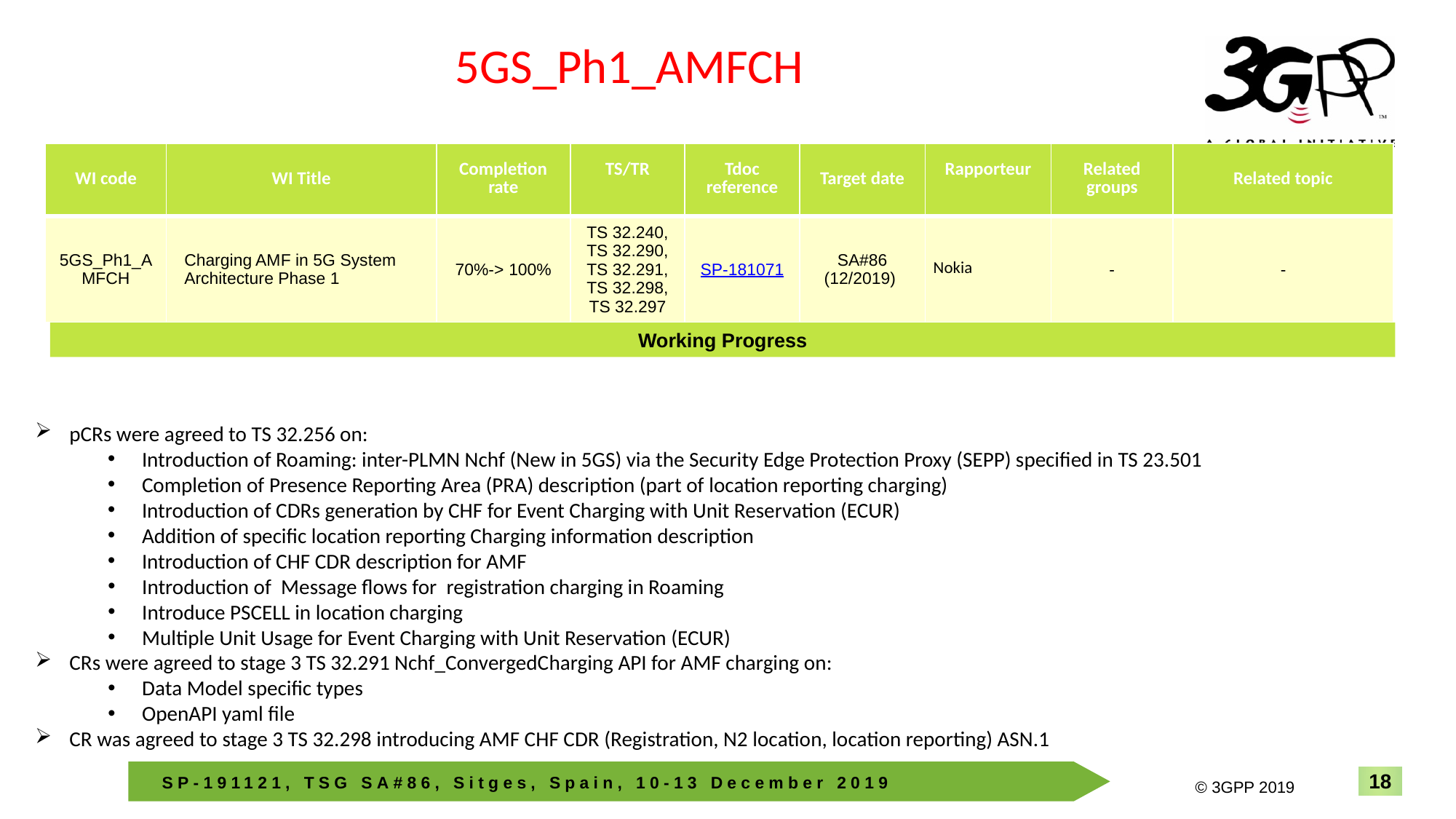

5GS_Ph1_AMFCH
| WI code | WI Title | Completion rate | TS/TR | Tdoc reference | Target date | Rapporteur | Related groups | Related topic |
| --- | --- | --- | --- | --- | --- | --- | --- | --- |
| 5GS\_Ph1\_AMFCH | Charging AMF in 5G System Architecture Phase 1 | 70%-> 100% | TS 32.240, TS 32.290, TS 32.291, TS 32.298, TS 32.297 | SP-181071 | SA#86 (12/2019) | Nokia | - | - |
Working Progress
pCRs were agreed to TS 32.256 on:
Introduction of Roaming: inter-PLMN Nchf (New in 5GS) via the Security Edge Protection Proxy (SEPP) specified in TS 23.501
Completion of Presence Reporting Area (PRA) description (part of location reporting charging)
Introduction of CDRs generation by CHF for Event Charging with Unit Reservation (ECUR)
Addition of specific location reporting Charging information description
Introduction of CHF CDR description for AMF
Introduction of  Message flows for  registration charging in Roaming
Introduce PSCELL in location charging
Multiple Unit Usage for Event Charging with Unit Reservation (ECUR)
CRs were agreed to stage 3 TS 32.291 Nchf_ConvergedCharging API for AMF charging on:
Data Model specific types
OpenAPI yaml file
CR was agreed to stage 3 TS 32.298 introducing AMF CHF CDR (Registration, N2 location, location reporting) ASN.1